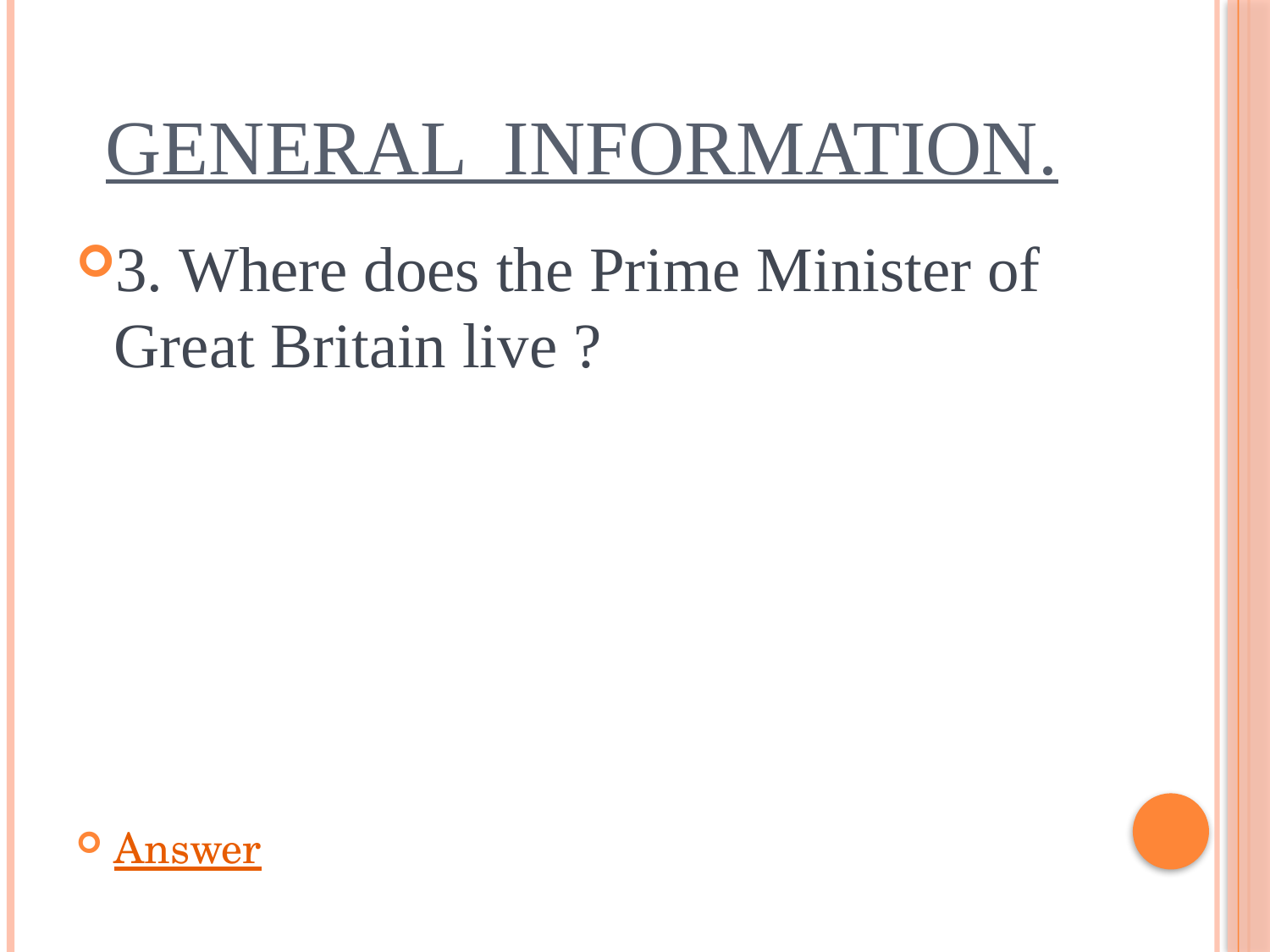

# General  Information.
3. Where does the Prime Minister of Great Britain live ?

Answer